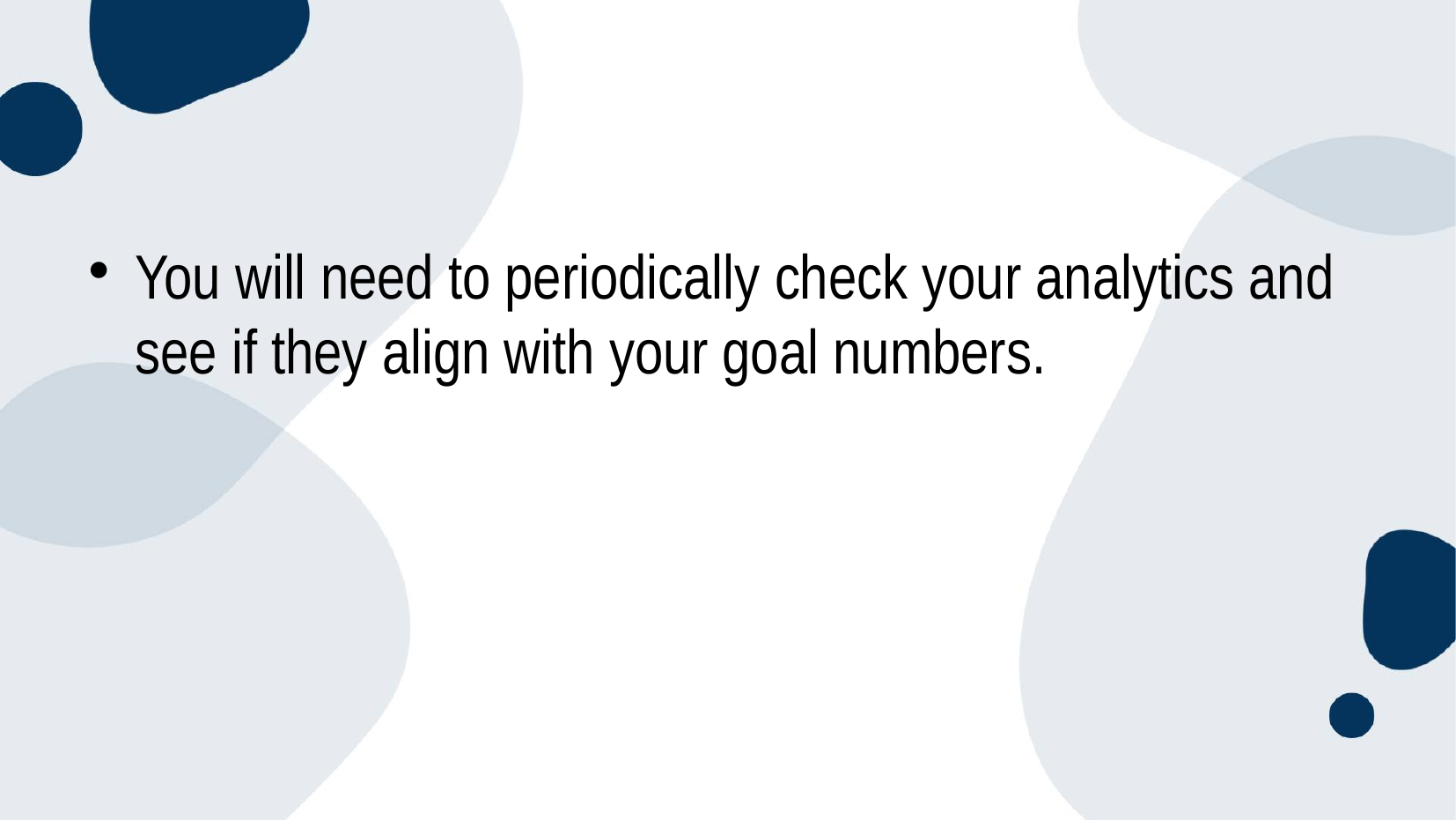

You will need to periodically check your analytics and see if they align with your goal numbers.